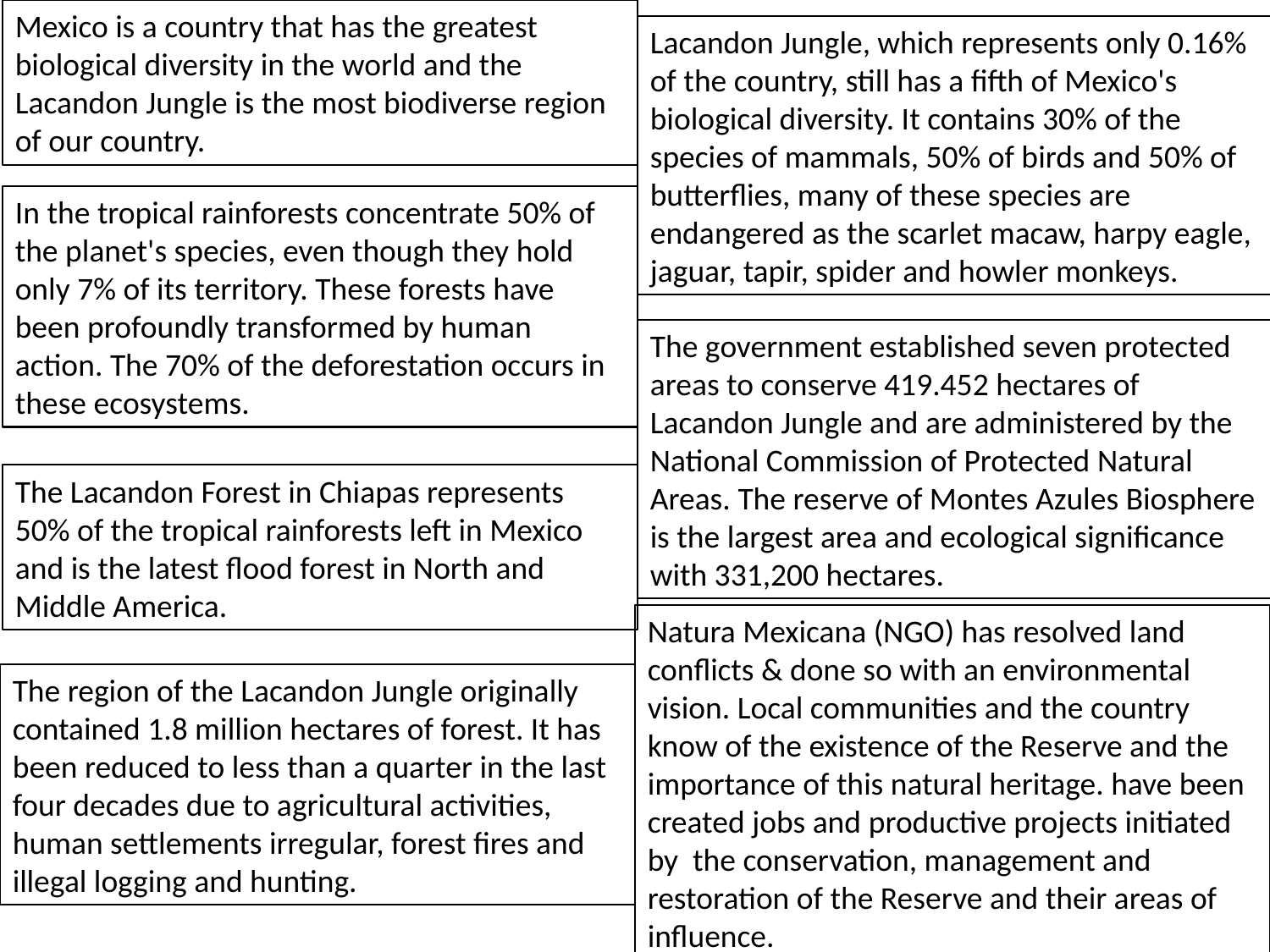

Mexico is a country that has the greatest biological diversity in the world and the Lacandon Jungle is the most biodiverse region of our country.
Lacandon Jungle, which represents only 0.16% of the country, still has a fifth of Mexico's biological diversity. It contains 30% of the species of mammals, 50% of birds and 50% of butterflies, many of these species are endangered as the scarlet macaw, harpy eagle, jaguar, tapir, spider and howler monkeys.
In the tropical rainforests concentrate 50% of the planet's species, even though they hold only 7% of its territory. These forests have been profoundly transformed by human action. The 70% of the deforestation occurs in these ecosystems.
The government established seven protected areas to conserve 419.452 hectares of Lacandon Jungle and are administered by the National Commission of Protected Natural Areas. The reserve of Montes Azules Biosphere is the largest area and ecological significance with 331,200 hectares.
The Lacandon Forest in Chiapas represents 50% of the tropical rainforests left in Mexico and is the latest flood forest in North and Middle America.
Natura Mexicana (NGO) has resolved land conflicts & done so with an environmental vision. Local communities and the country know of the existence of the Reserve and the importance of this natural heritage. have been created jobs and productive projects initiated by  the conservation, management and restoration of the Reserve and their areas of influence.
The region of the Lacandon Jungle originally contained 1.8 million hectares of forest. It has been reduced to less than a quarter in the last four decades due to agricultural activities, human settlements irregular, forest fires and illegal logging and hunting.